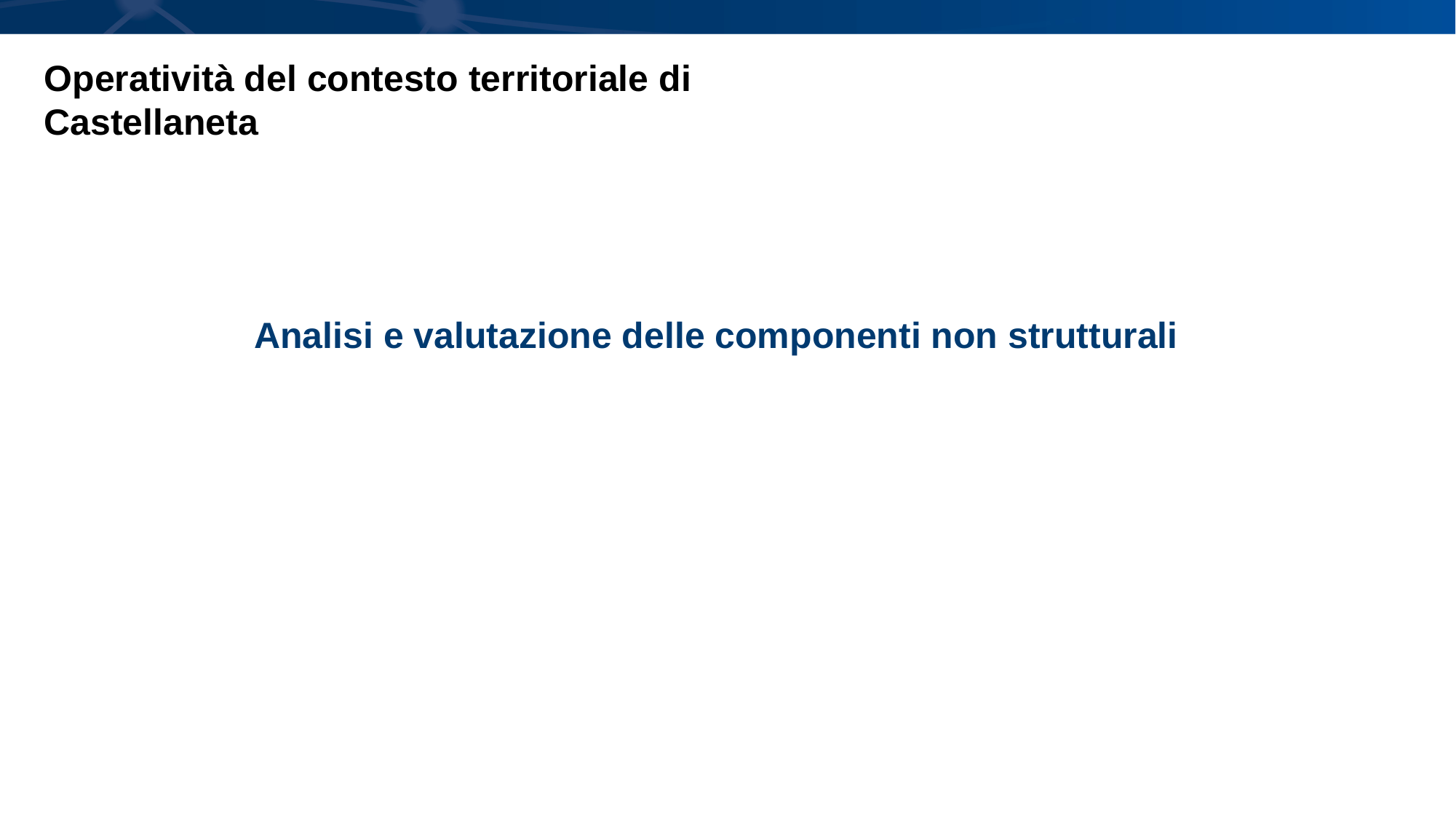

Operatività del contesto territoriale di Castellaneta
Analisi e valutazione delle componenti non strutturali